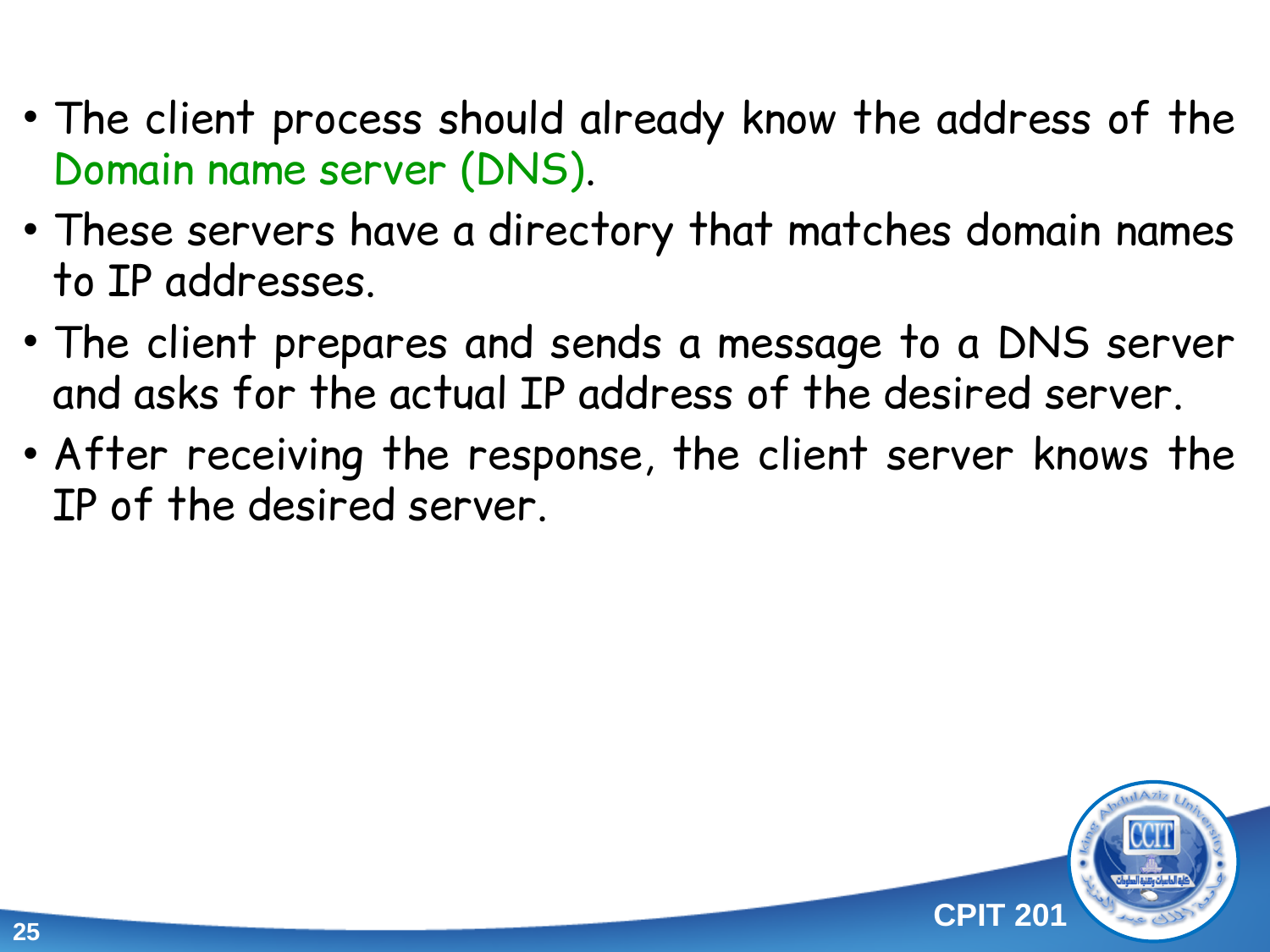

The client process should already know the address of the Domain name server (DNS).
These servers have a directory that matches domain names to IP addresses.
The client prepares and sends a message to a DNS server and asks for the actual IP address of the desired server.
After receiving the response, the client server knows the IP of the desired server.

25